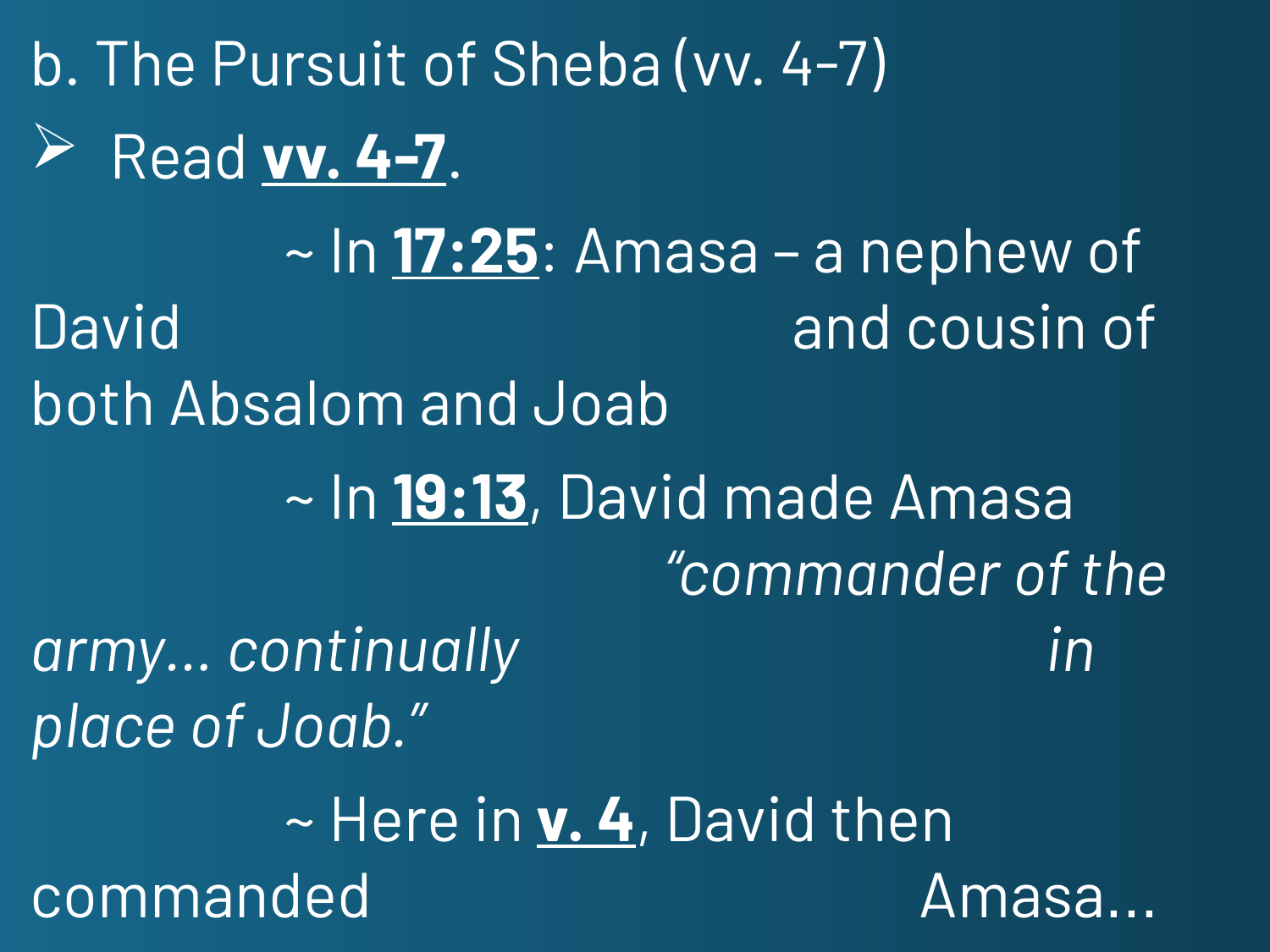

b. The Pursuit of Sheba (vv. 4-7)
Read vv. 4-7.
		~ In 17:25: Amasa – a nephew of David 					and cousin of both Absalom and Joab
		~ In 19:13, David made Amasa 						“commander of the army… continually 					in place of Joab.”
		~ Here in v. 4, David then commanded 					Amasa...